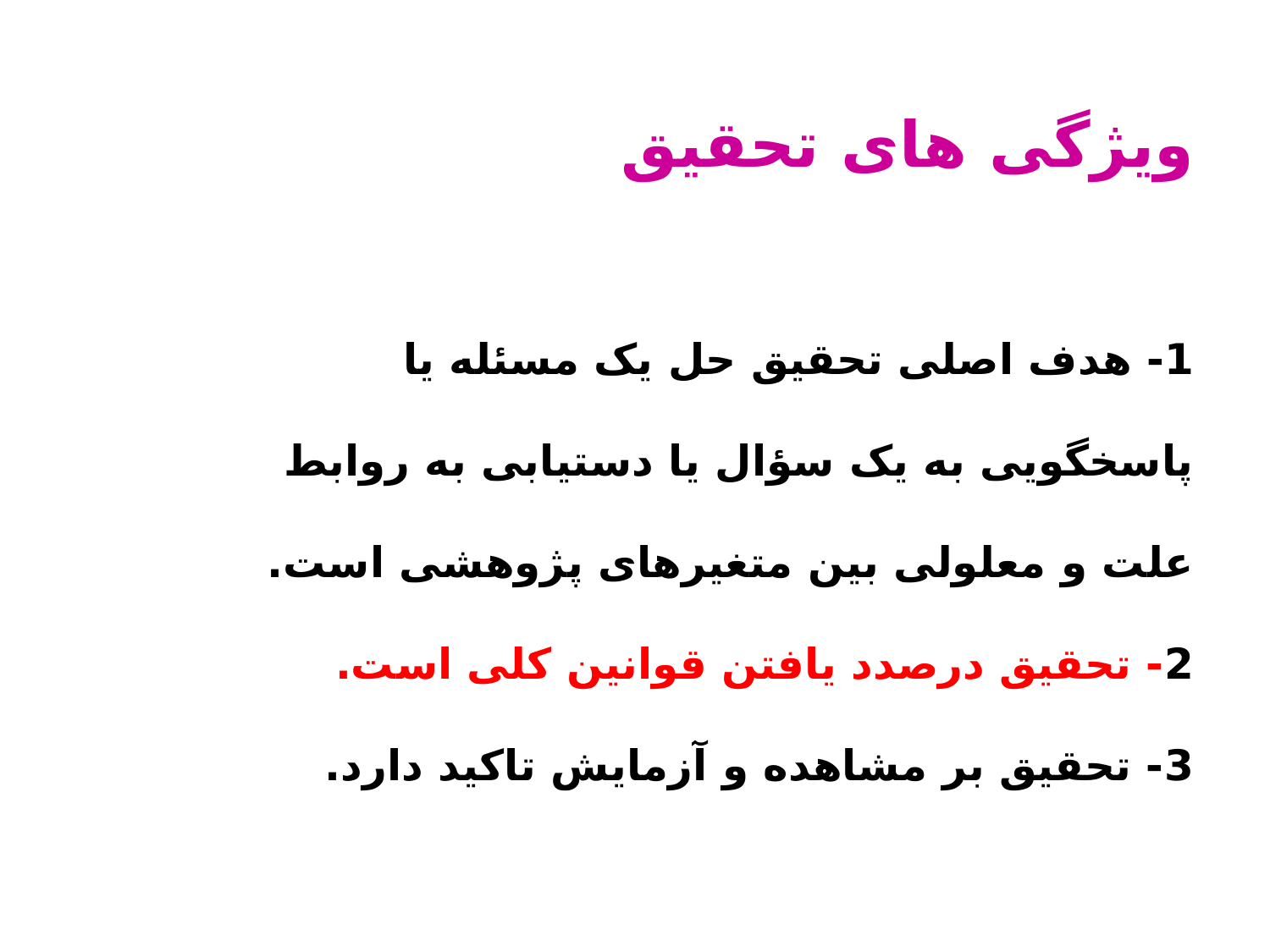

# ویژگی های تحقیق 1- هدف اصلی تحقیق حل یک مسئله یا پاسخگویی به یک سؤال یا دستیابی به روابط علت و معلولی بین متغیرهای پژوهشی است. 2- تحقیق درصدد یافتن قوانین کلی است. 3- تحقیق بر مشاهده و آزمایش تاکید دارد.